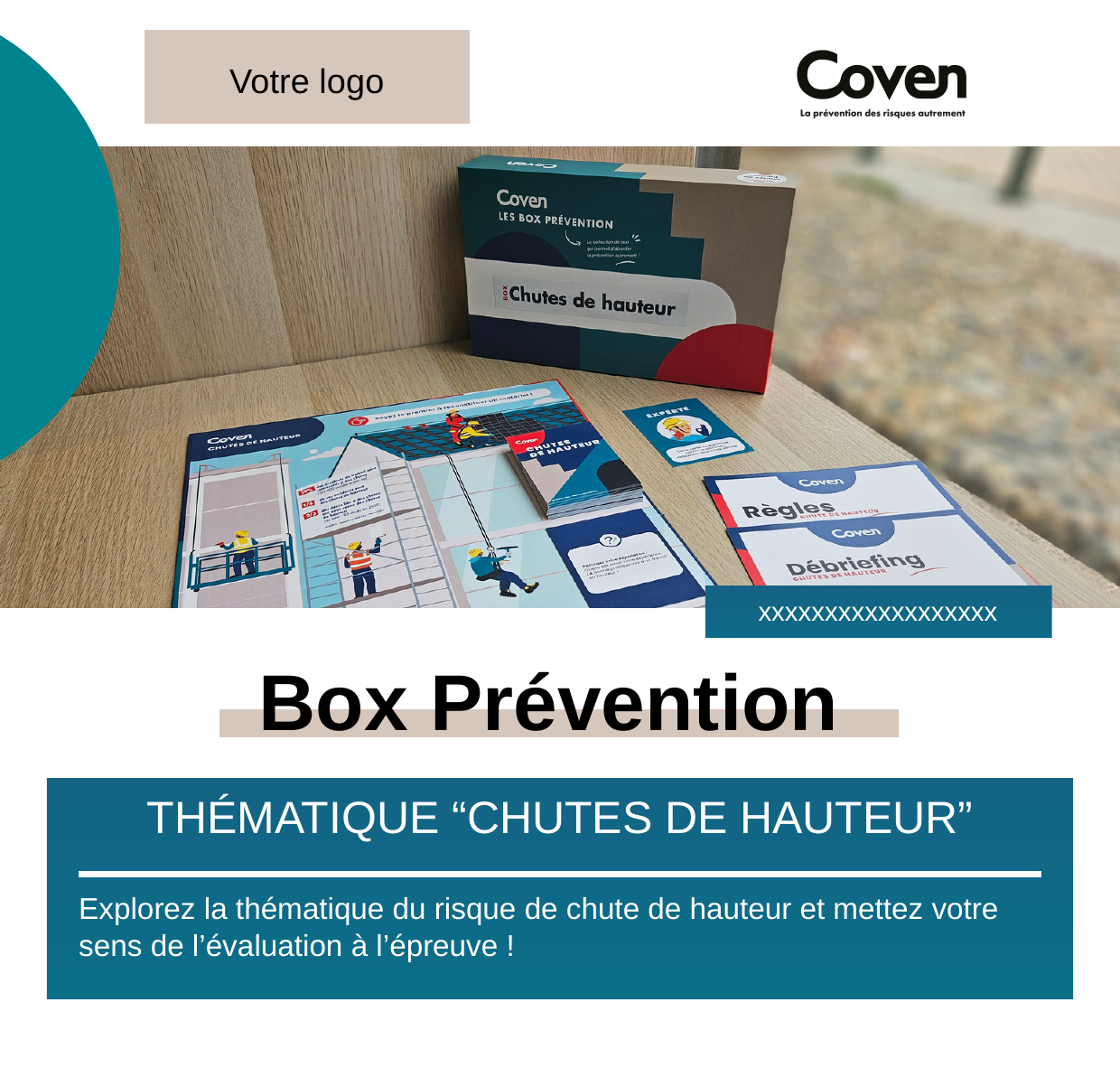

Votre logo

xxxxxxxxxxxxxxxxxx
Box Prévention

THÉMATIQUE “CHUTES DE HAUTEUR”

Explorez la thématique du risque de chute de hauteur et mettez votre sens de l’évaluation à l’épreuve !

THÉMATIQUE “RISQUE CHIMIQUE”